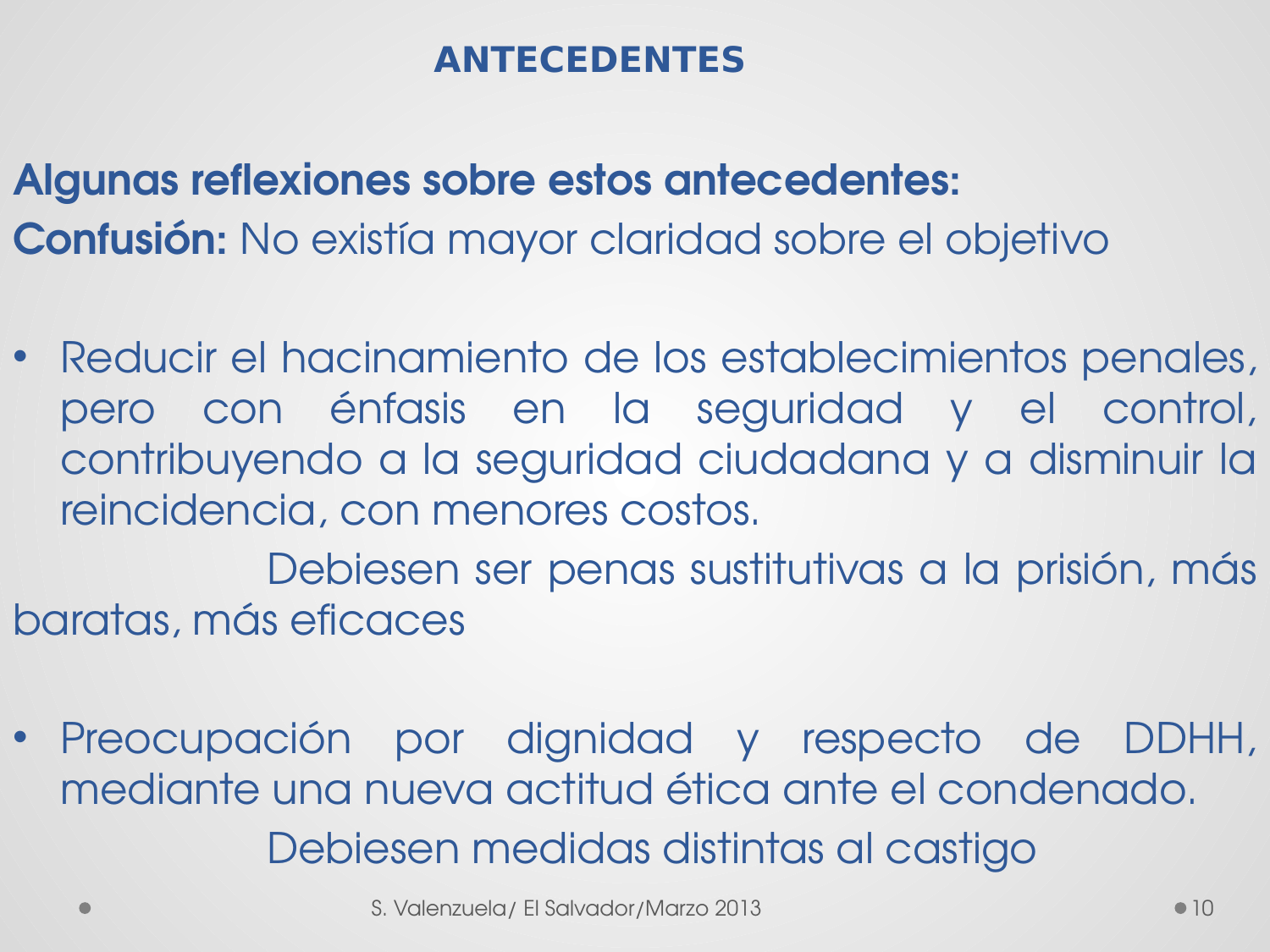

# ANTECEDENTES
Algunas reflexiones sobre estos antecedentes:
Confusión: No existía mayor claridad sobre el objetivo

Reducir el hacinamiento de los establecimientos penales, pero con énfasis en la seguridad y el control, contribuyendo a la seguridad ciudadana y a disminuir la reincidencia, con menores costos.
		Debiesen ser penas sustitutivas a la prisión, más baratas, más eficaces

Preocupación por dignidad y respecto de DDHH, mediante una nueva actitud ética ante el condenado.
		Debiesen medidas distintas al castigo

10
S. Valenzuela/ El Salvador/Marzo 2013